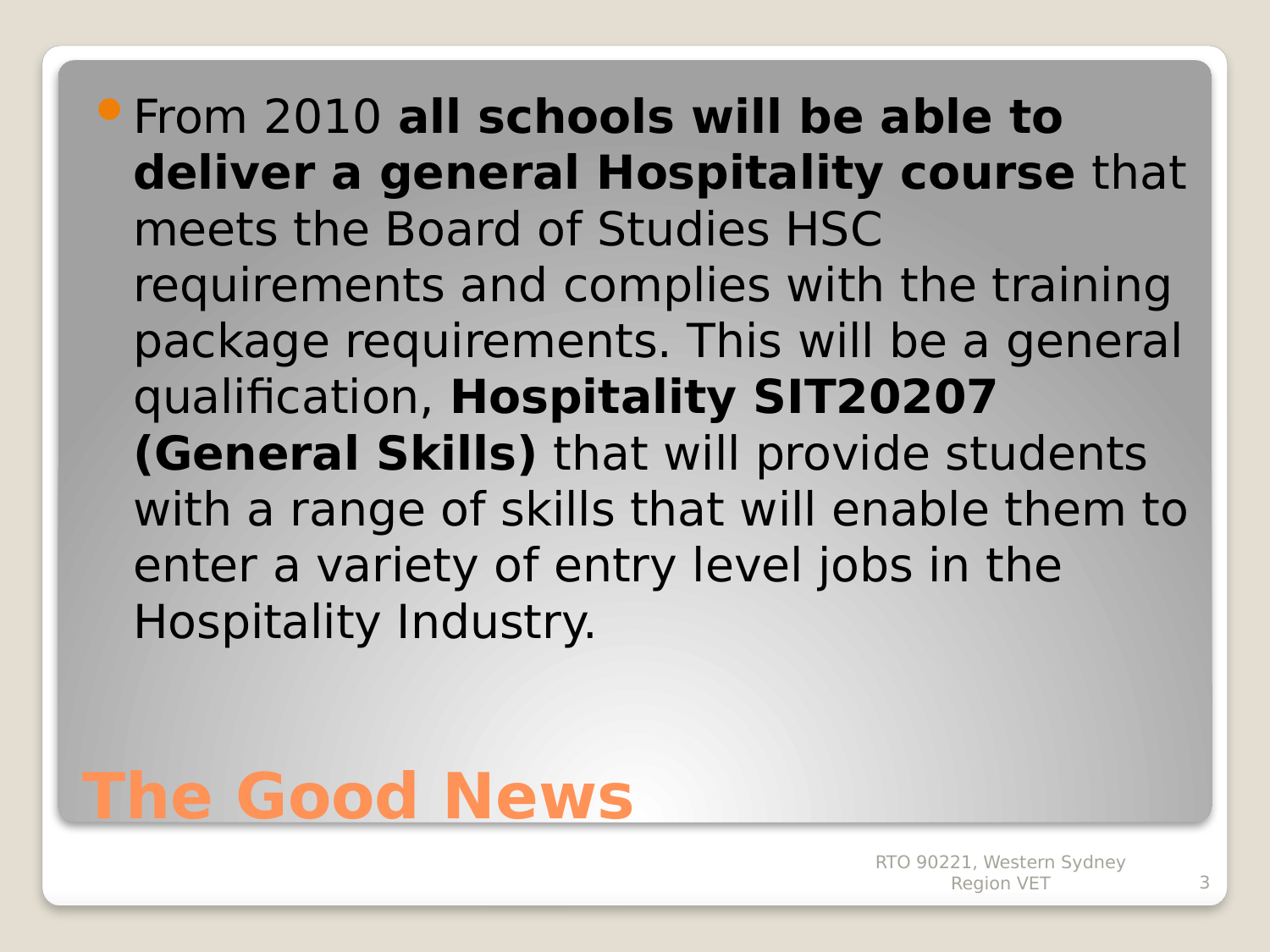

From 2010 all schools will be able to deliver a general Hospitality course that meets the Board of Studies HSC requirements and complies with the training package requirements. This will be a general qualification, Hospitality SIT20207 (General Skills) that will provide students with a range of skills that will enable them to enter a variety of entry level jobs in the Hospitality Industry.
# The Good News
3
RTO 90221, Western Sydney Region VET